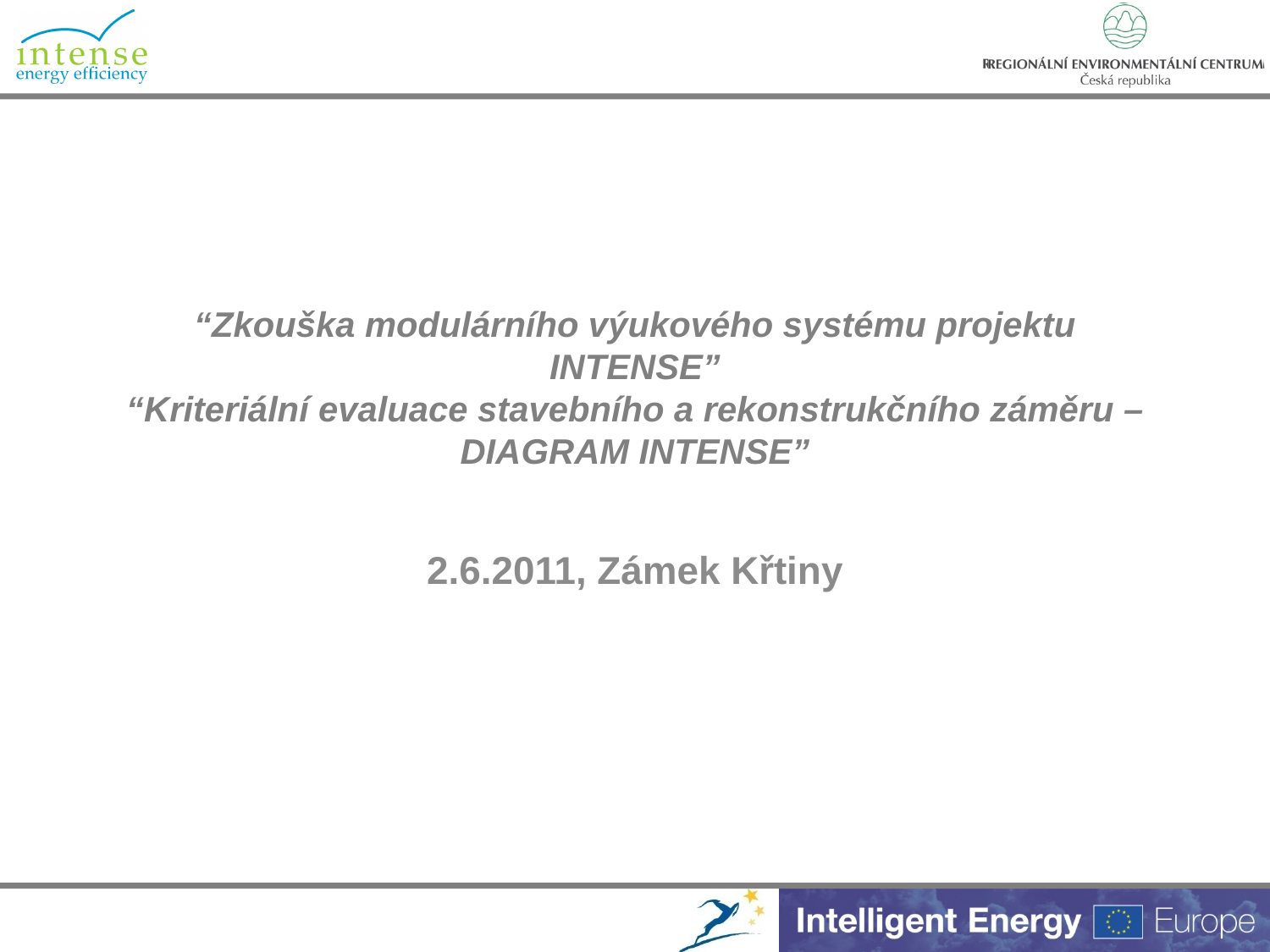

# “Zkouška modulárního výukového systému projektu INTENSE” “Kriteriální evaluace stavebního a rekonstrukčního záměru – DIAGRAM INTENSE”
2.6.2011, Zámek Křtiny